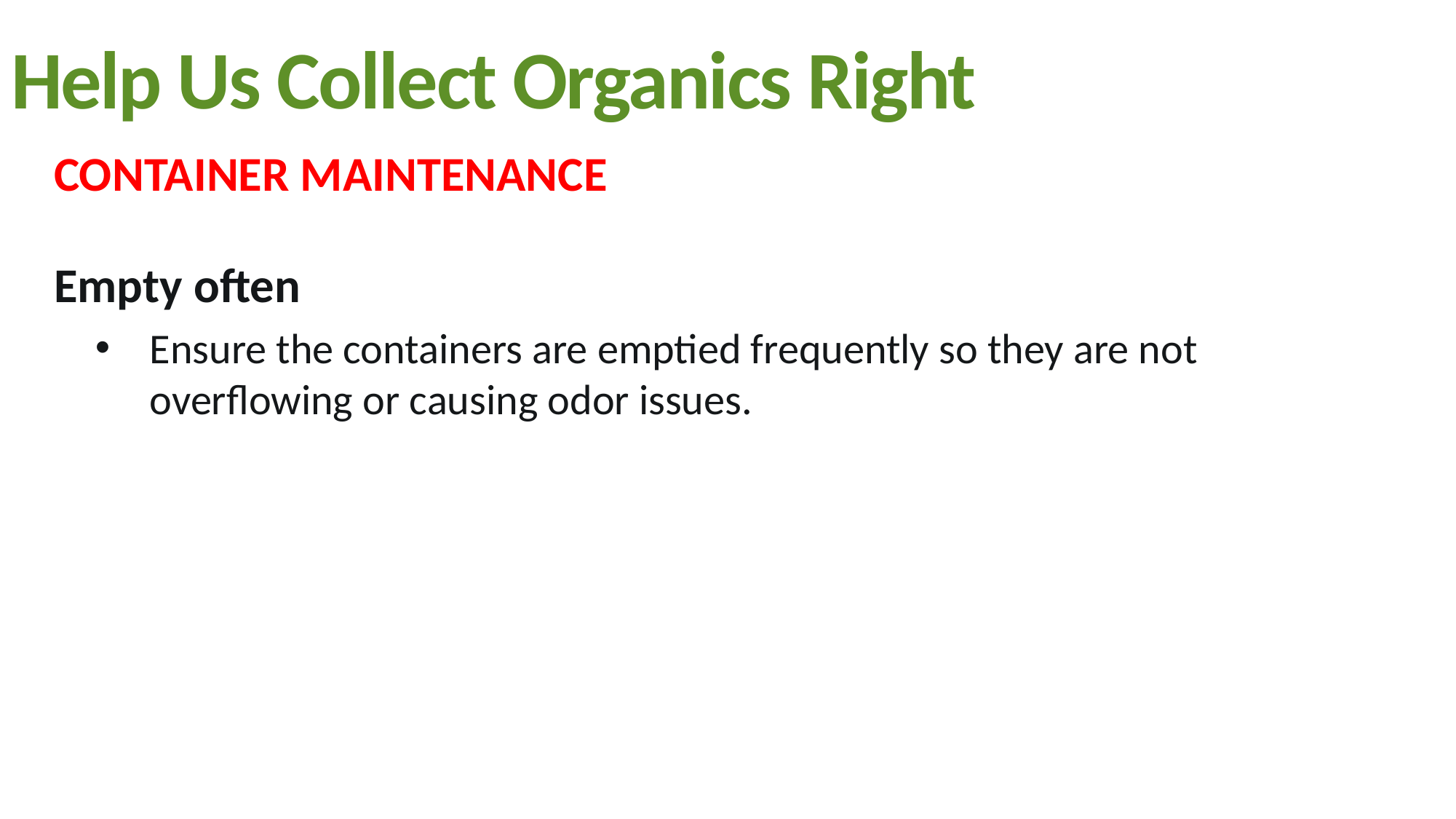

# Help Us Collect Organics Right
CONTAINER MAINTENANCE

Empty often
Ensure the containers are emptied frequently so they are not overflowing or causing odor issues.